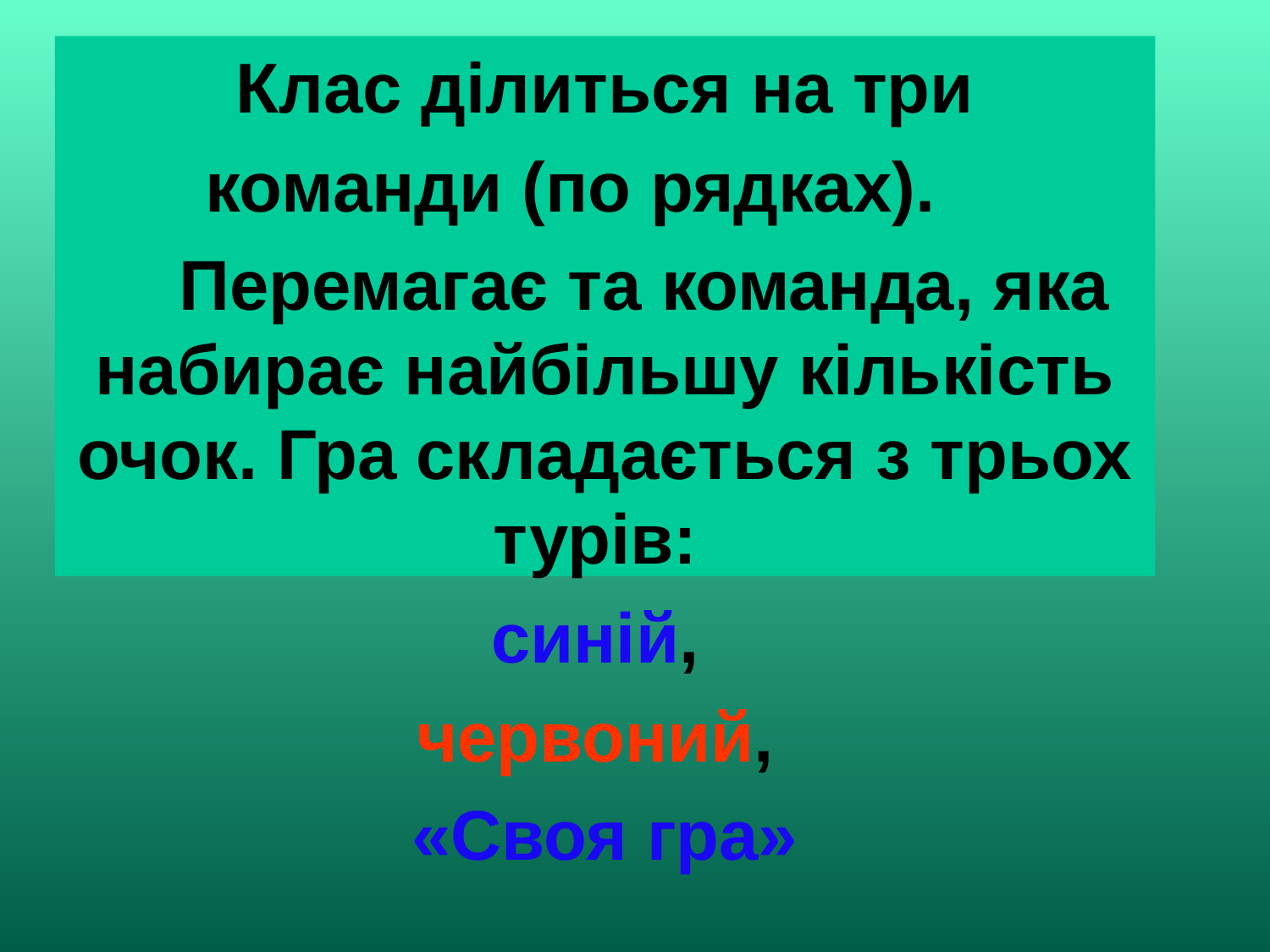

Клас ділиться на три
       команди (по рядках).
    Перемагає та команда, яка набирає найбільшу кількість очок. Гра складається з трьох турів:
синій,
червоний,
«Своя гра»